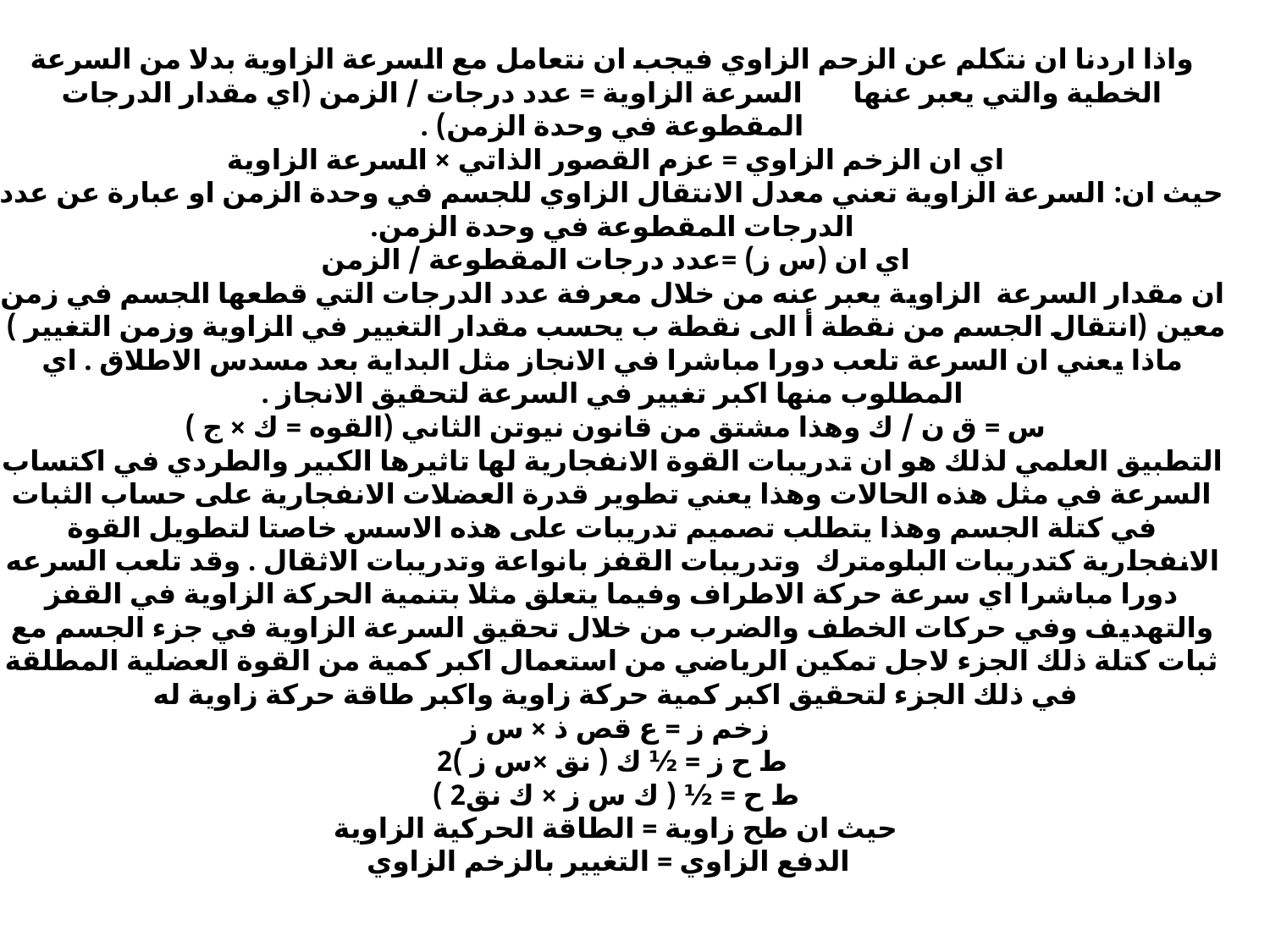

# واذا اردنا ان نتكلم عن الزحم الزاوي فيجب ان نتعامل مع السرعة الزاوية بدلا من السرعة الخطية والتي يعبر عنها       السرعة الزاوية = عدد درجات / الزمن (اي مقدار الدرجات المقطوعة في وحدة الزمن) . اي ان الزخم الزاوي = عزم القصور الذاتي × السرعة الزاوية حيث ان: السرعة الزاوية تعني معدل الانتقال الزاوي للجسم في وحدة الزمن او عبارة عن عدد الدرجات المقطوعة في وحدة الزمن. اي ان (س ز) =عدد درجات المقطوعة / الزمن ان مقدار السرعة  الزاوية يعبر عنه من خلال معرفة عدد الدرجات التي قطعها الجسم في زمن معين (انتقال الجسم من نقطة أ الى نقطة ب يحسب مقدار التغيير في الزاوية وزمن التغيير ) ماذا يعني ان السرعة تلعب دورا مباشرا في الانجاز مثل البداية بعد مسدس الاطلاق . اي المطلوب منها اكبر تغيير في السرعة لتحقيق الانجاز . س = ق ن / ك وهذا مشتق من قانون نيوتن الثاني (القوه = ك × ج ) التطبيق العلمي لذلك هو ان تدريبات القوة الانفجارية لها تاثيرها الكبير والطردي في اكتساب السرعة في مثل هذه الحالات وهذا يعني تطوير قدرة العضلات الانفجارية على حساب الثبات في كتلة الجسم وهذا يتطلب تصميم تدريبات على هذه الاسس خاصتا لتطويل القوة الانفجارية كتدريبات البلومترك  وتدريبات القفز بانواعة وتدريبات الاثقال . وقد تلعب السرعه دورا مباشرا اي سرعة حركة الاطراف وفيما يتعلق مثلا بتنمية الحركة الزاوية في القفز والتهديف وفي حركات الخطف والضرب من خلال تحقيق السرعة الزاوية في جزء الجسم مع ثبات كتلة ذلك الجزء لاجل تمكين الرياضي من استعمال اكبر كمية من القوة العضلية المطلقة في ذلك الجزء لتحقيق اكبر كمية حركة زاوية واكبر طاقة حركة زاوية له زخم ز = ع قص ذ × س ز ط ح ز = ½ ك ( نق ×س ز )2 ط ح = ½ ( ك س ز × ك نق2 ) حيث ان طح زاوية = الطاقة الحركية الزاوية الدفع الزاوي = التغيير بالزخم الزاوي